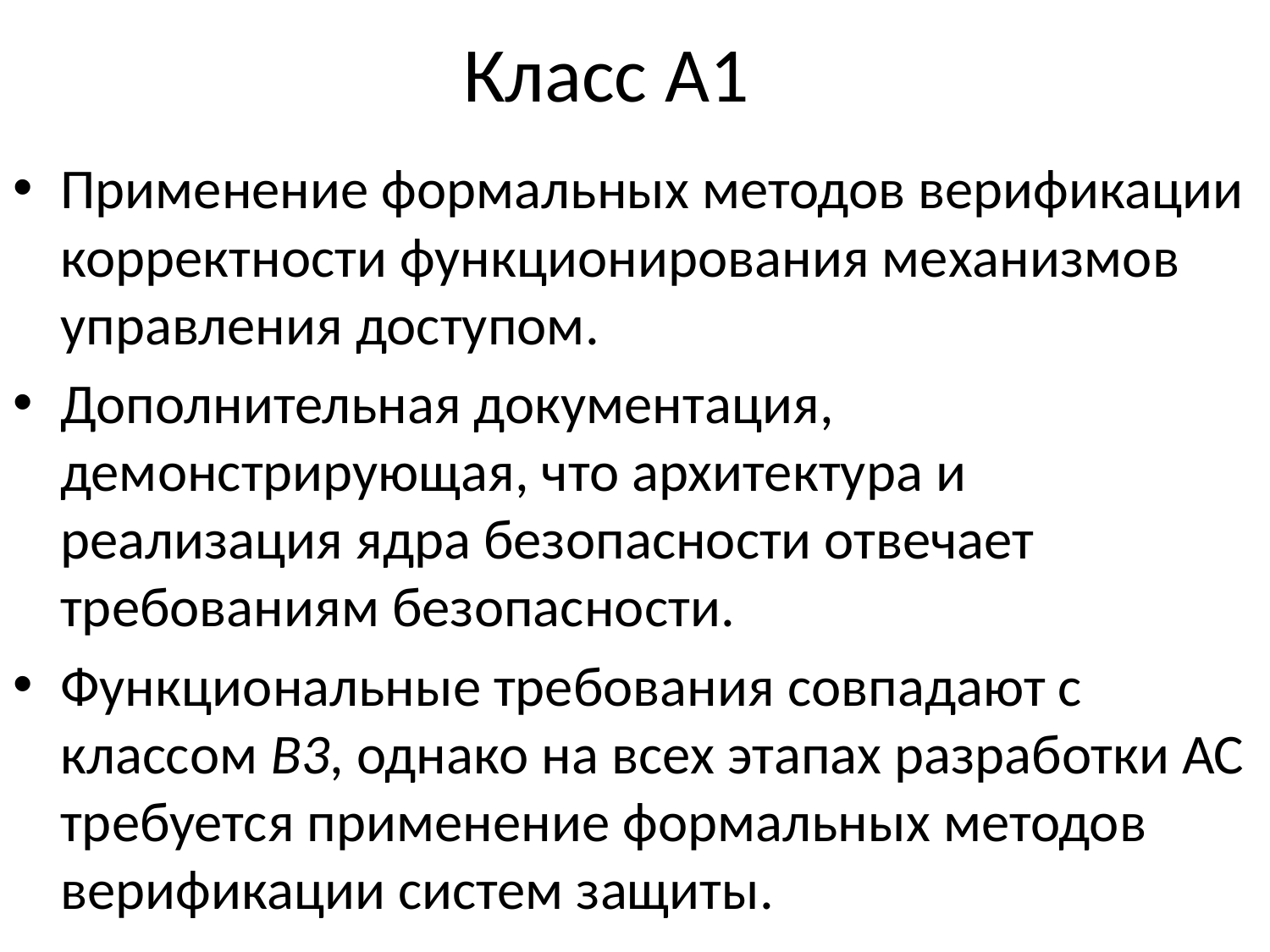

# Класс A1
Применение формальных методов верификации корректности функционирования механизмов управления доступом.
Дополнительная документация, демонстрирующая, что архитектура и реализация ядра безопасности отвечает требованиям безопасности.
Функциональные требования совпадают с классом B3, однако на всех этапах разработки АС требуется применение формальных методов верификации систем защиты.